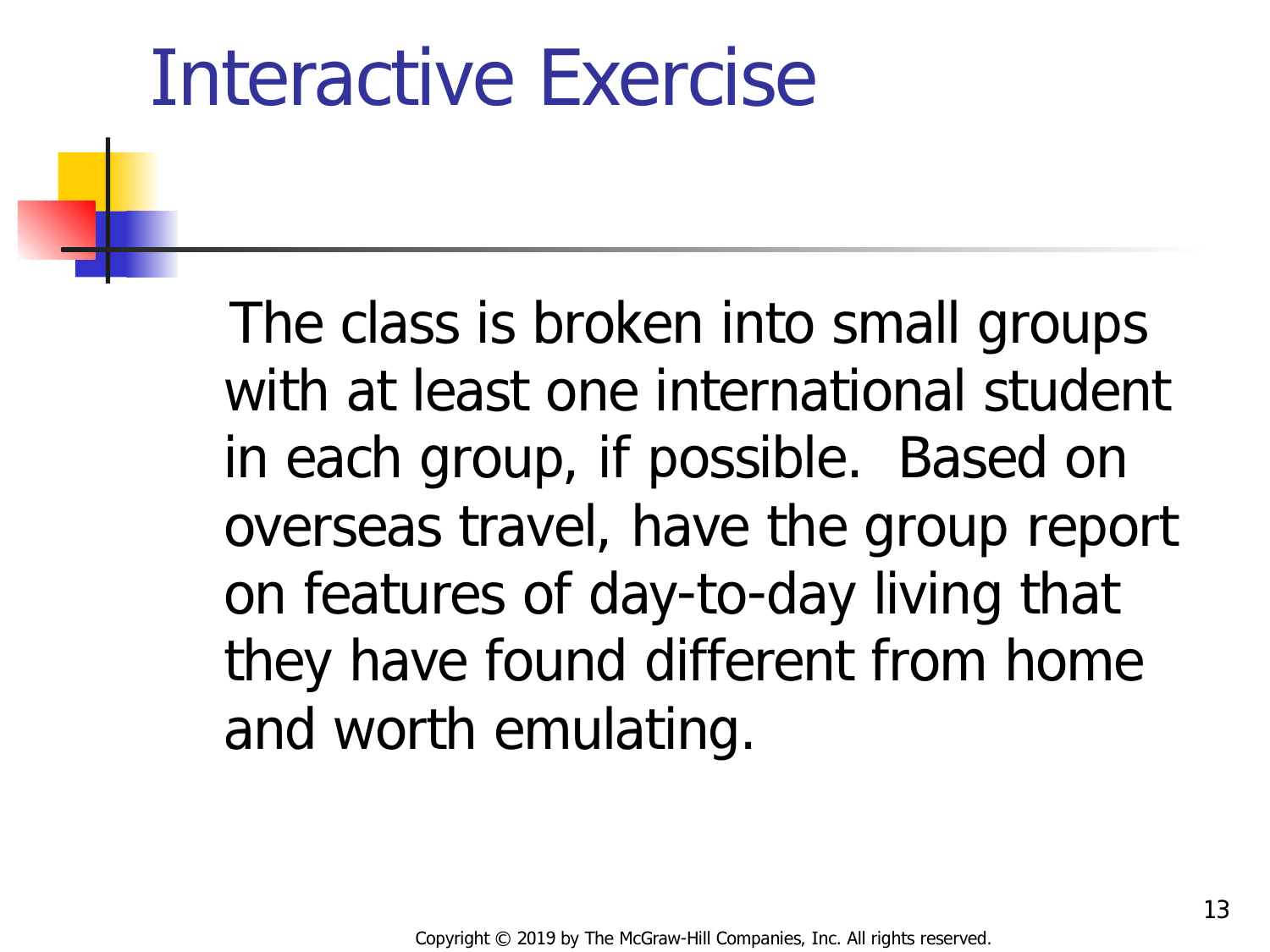

# Interactive Exercise
   The class is broken into small groups with at least one international student in each group, if possible.  Based on overseas travel, have the group report on features of day-to-day living that they have found different from home and worth emulating.
13
Copyright © 2019 by The McGraw-Hill Companies, Inc. All rights reserved.